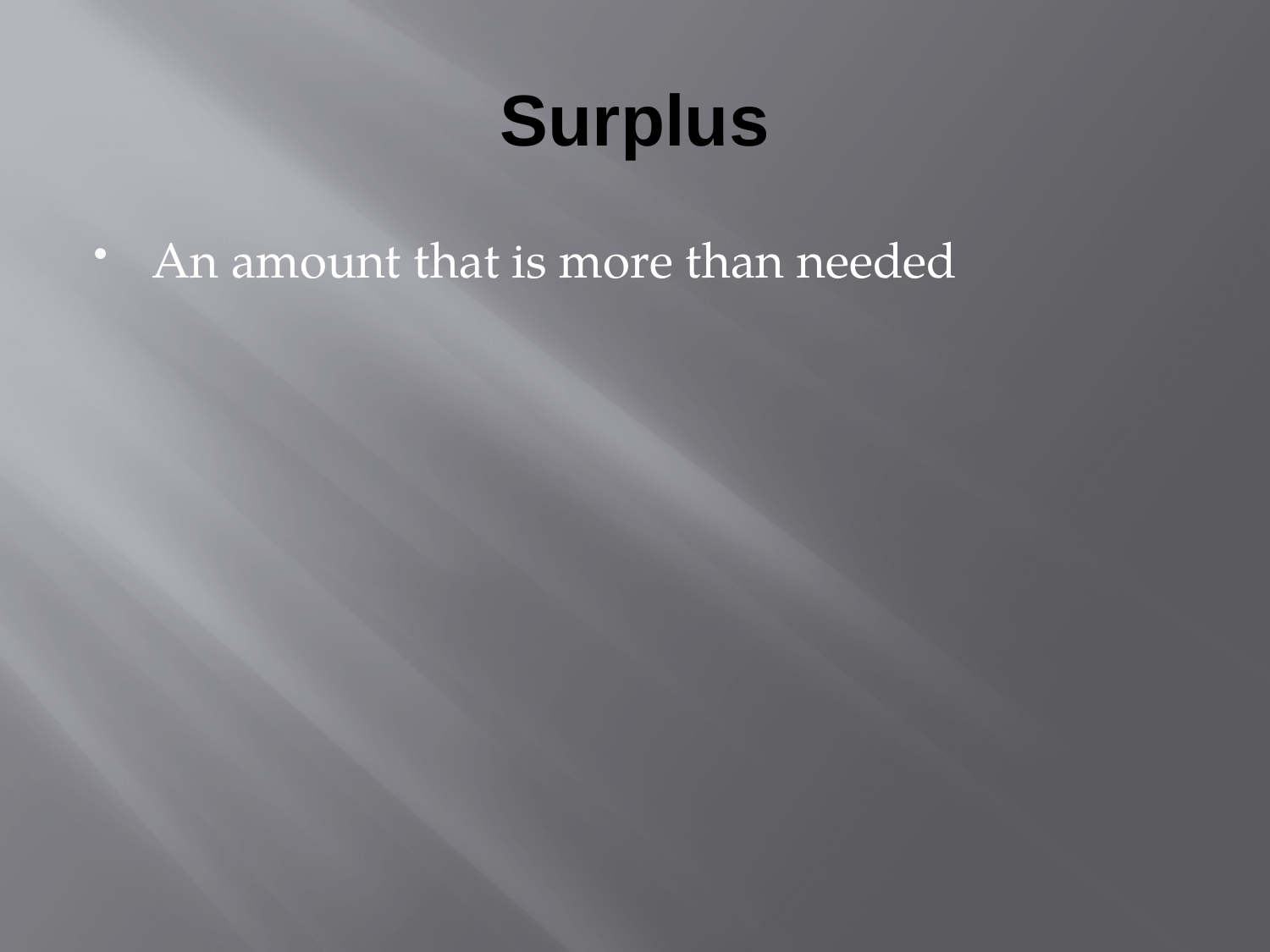

# Surplus
An amount that is more than needed